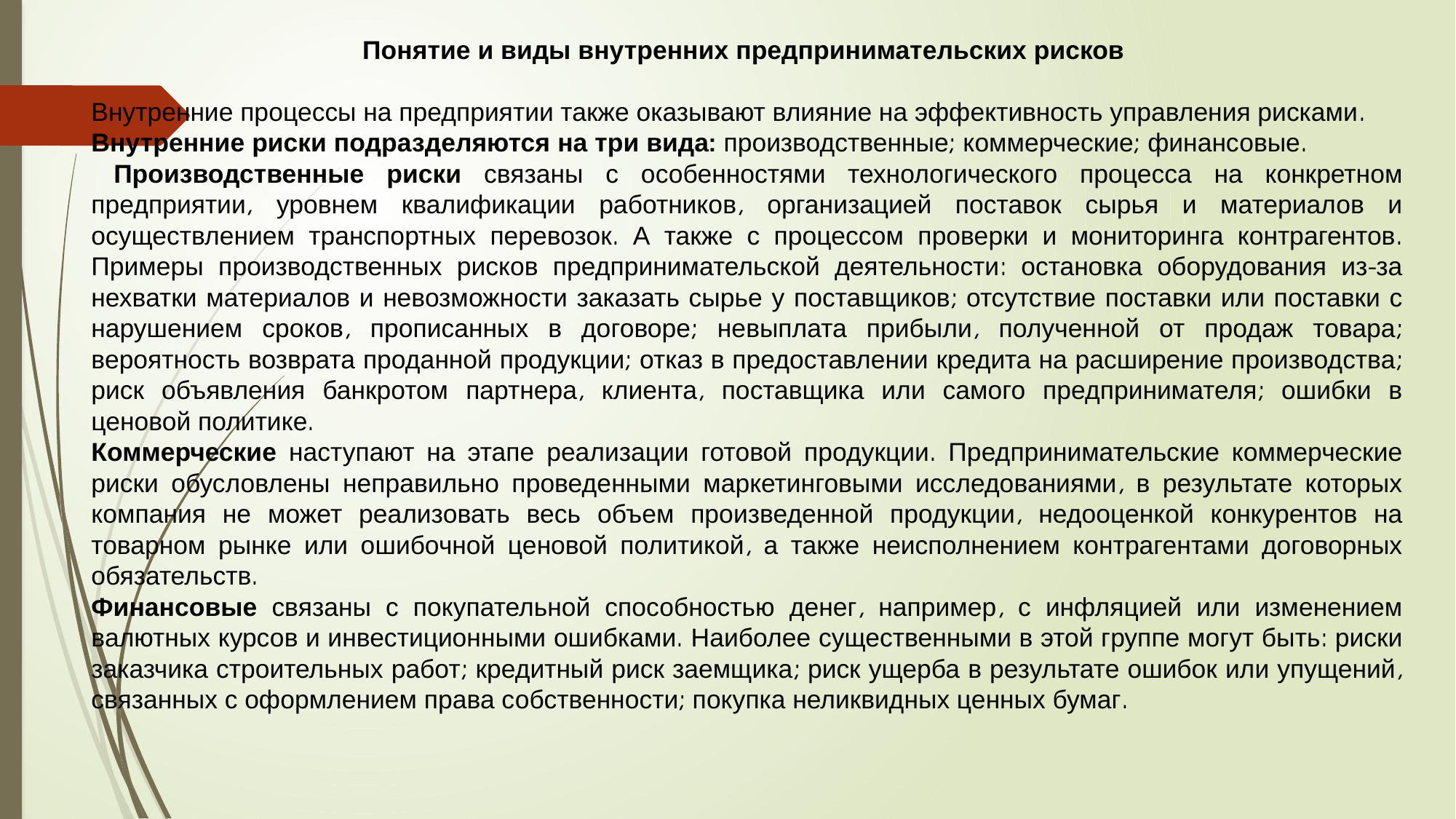

Понятие и виды внутренних предпринимательских рисков

Внутренние процессы на предприятии также оказывают влияние на эффективность управления рисками. Внутренние риски подразделяются на три вида: производственные; коммерческие; финансовые.
 Производственные риски связаны с особенностями технологического процесса на конкретном предприятии, уровнем квалификации работников, организацией поставок сырья и материалов и осуществлением транспортных перевозок. А также с процессом проверки и мониторинга контрагентов. Примеры производственных рисков предпринимательской деятельности: остановка оборудования из-за нехватки материалов и невозможности заказать сырье у поставщиков; отсутствие поставки или поставки с нарушением сроков, прописанных в договоре; невыплата прибыли, полученной от продаж товара; вероятность возврата проданной продукции; отказ в предоставлении кредита на расширение производства; риск объявления банкротом партнера, клиента, поставщика или самого предпринимателя; ошибки в ценовой политике.
Коммерческие наступают на этапе реализации готовой продукции. Предпринимательские коммерческие риски обусловлены неправильно проведенными маркетинговыми исследованиями, в результате которых компания не может реализовать весь объем произведенной продукции, недооценкой конкурентов на товарном рынке или ошибочной ценовой политикой, а также неисполнением контрагентами договорных обязательств.
Финансовые связаны с покупательной способностью денег, например, с инфляцией или изменением валютных курсов и инвестиционными ошибками. Наиболее существенными в этой группе могут быть: риски заказчика строительных работ; кредитный риск заемщика; риск ущерба в результате ошибок или упущений, связанных с оформлением права собственности; покупка неликвидных ценных бумаг.